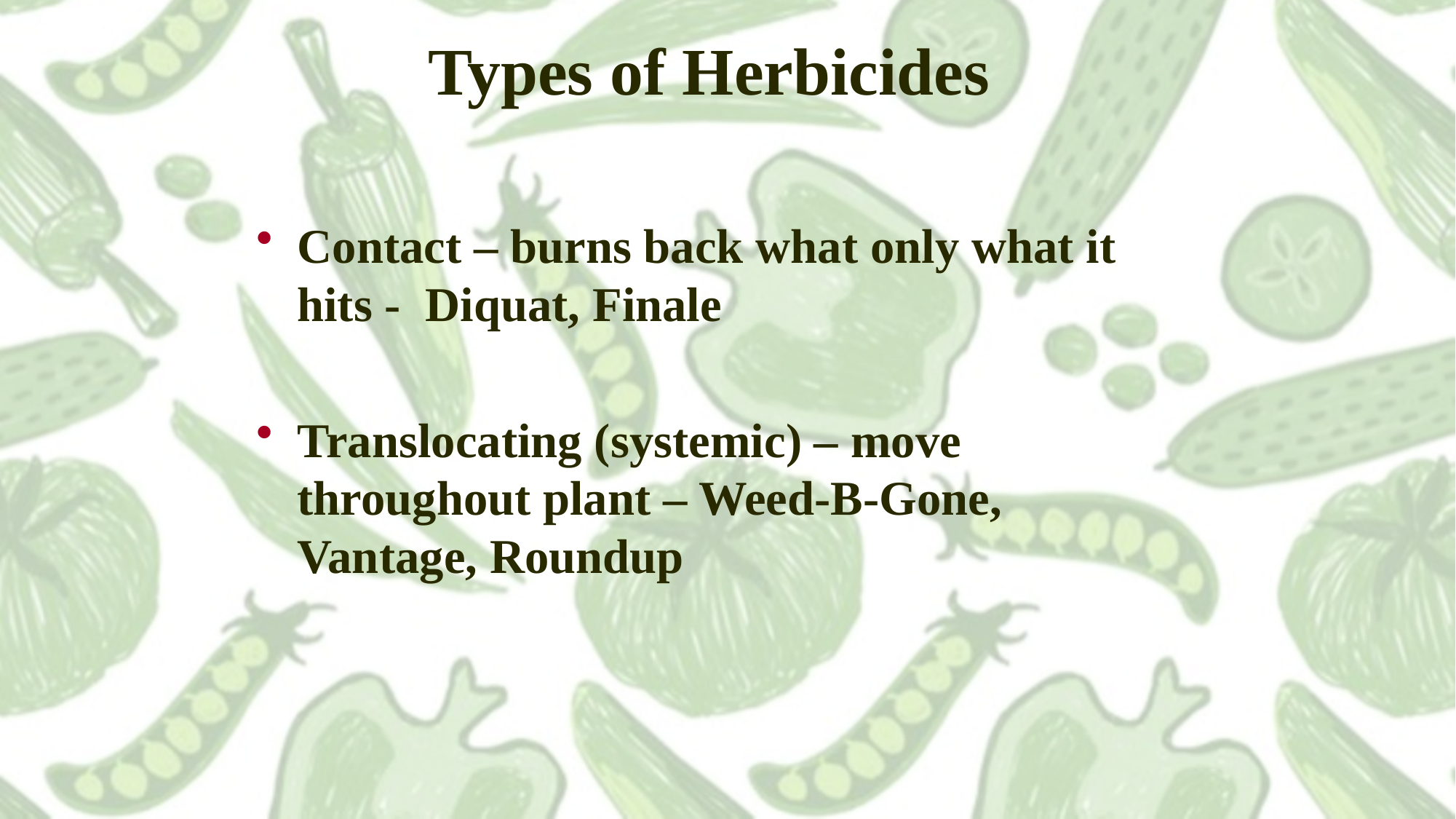

Types of Herbicides
Contact – burns back what only what it hits -  Diquat, Finale

Translocating (systemic) – move throughout plant – Weed-B-Gone, Vantage, Roundup